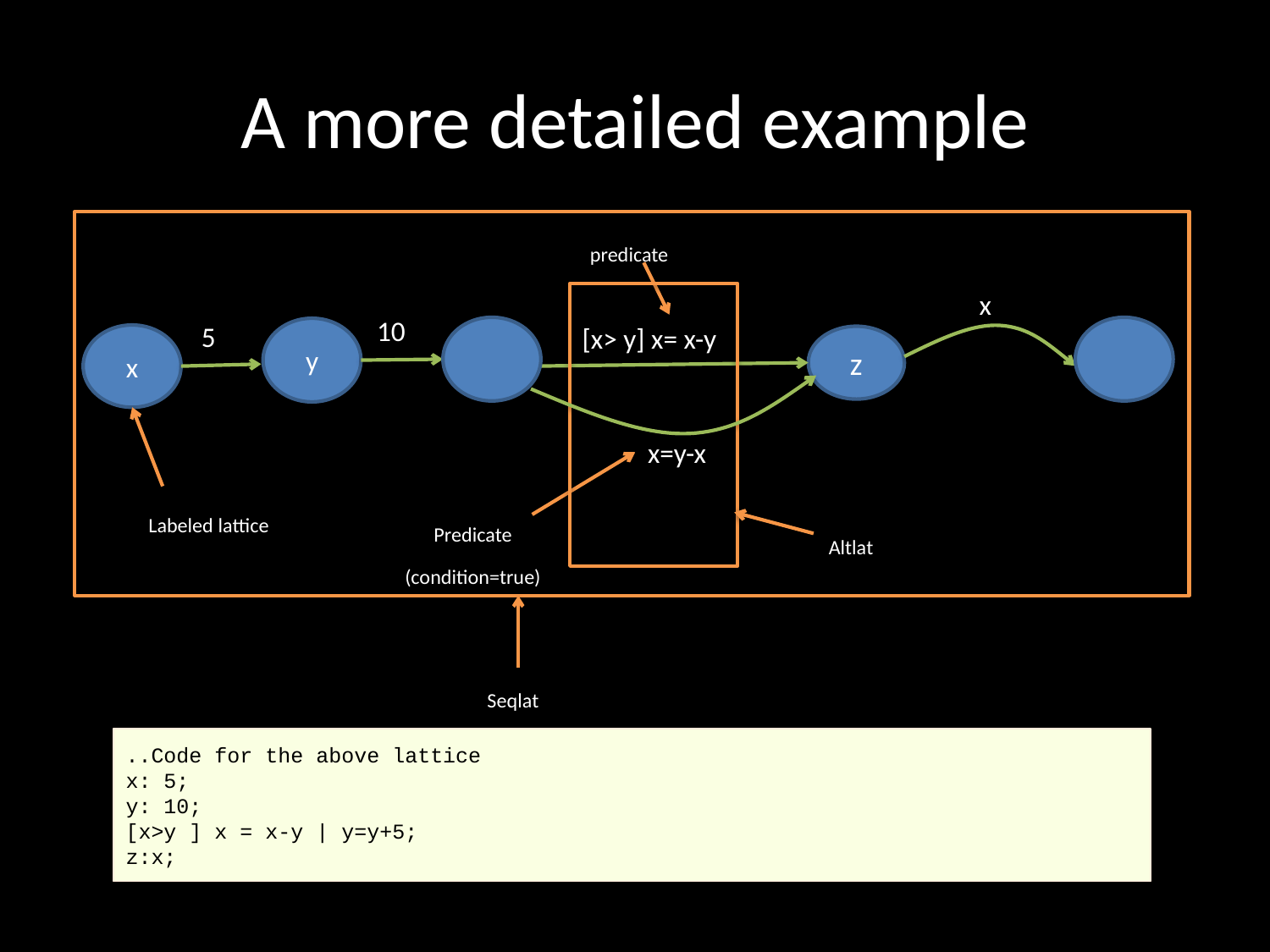

# A more detailed example

predicate
x

10
5
[x> y] x= x-y
x
z

y

x=y-x
Labeled lattice
Predicate
(condition=true)
Altlat
Seqlat
..Code for the above lattice
x: 5;
y: 10;
[x>y ] x = x-y | y=y+5;
z:x;